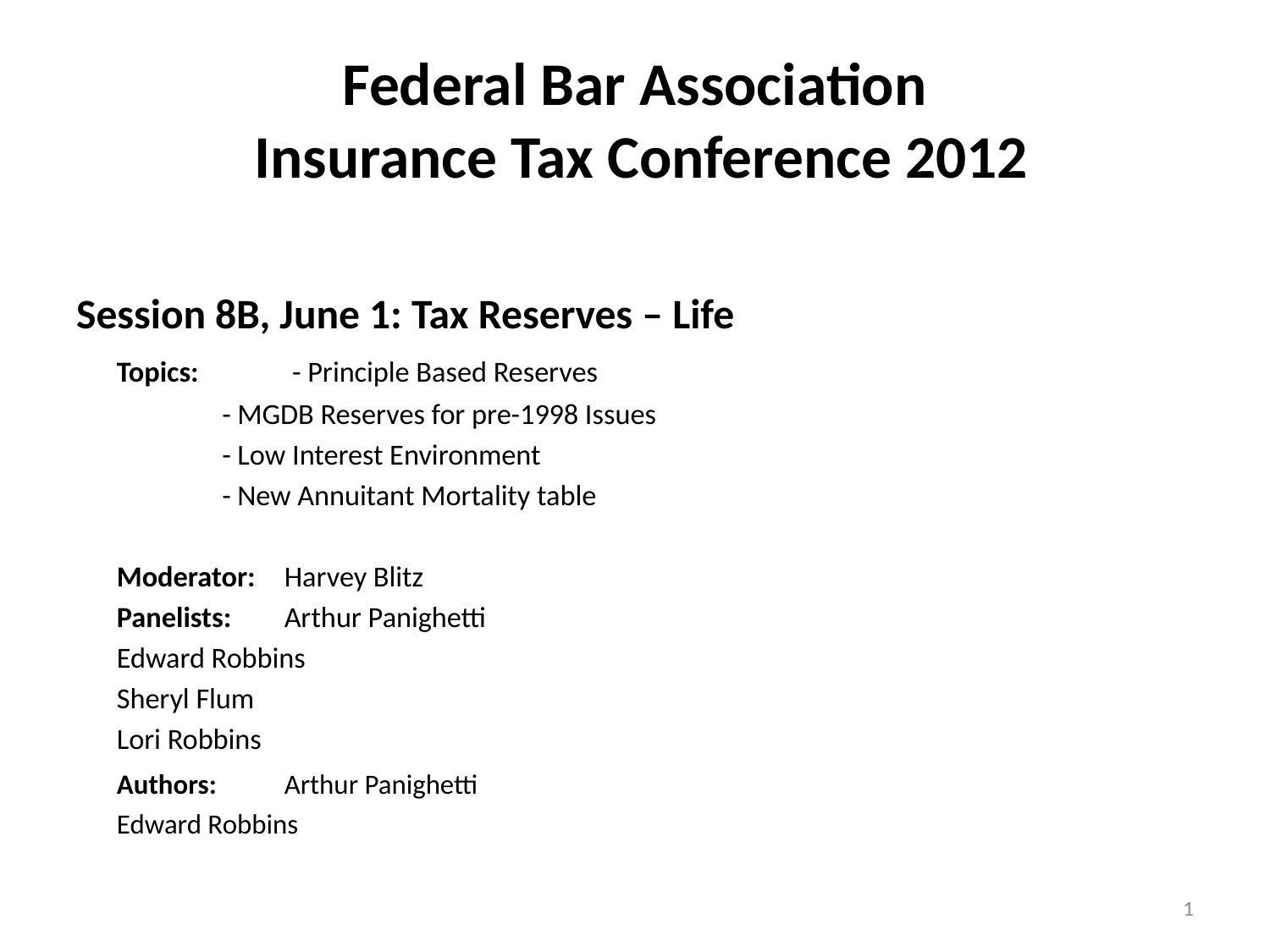

# Federal Bar Association Insurance Tax Conference 2012

Session 8B, June 1: Tax Reserves – Life
		Topics:	              - Principle Based Reserves
			              - MGDB Reserves for pre-1998 Issues
			              - Low Interest Environment
			              - New Annuitant Mortality table

		Moderator:  	Harvey Blitz
		Panelists:      	Arthur Panighetti
				Edward Robbins
				Sheryl Flum
				Lori Robbins
		Authors:		Arthur Panighetti
				Edward Robbins
1